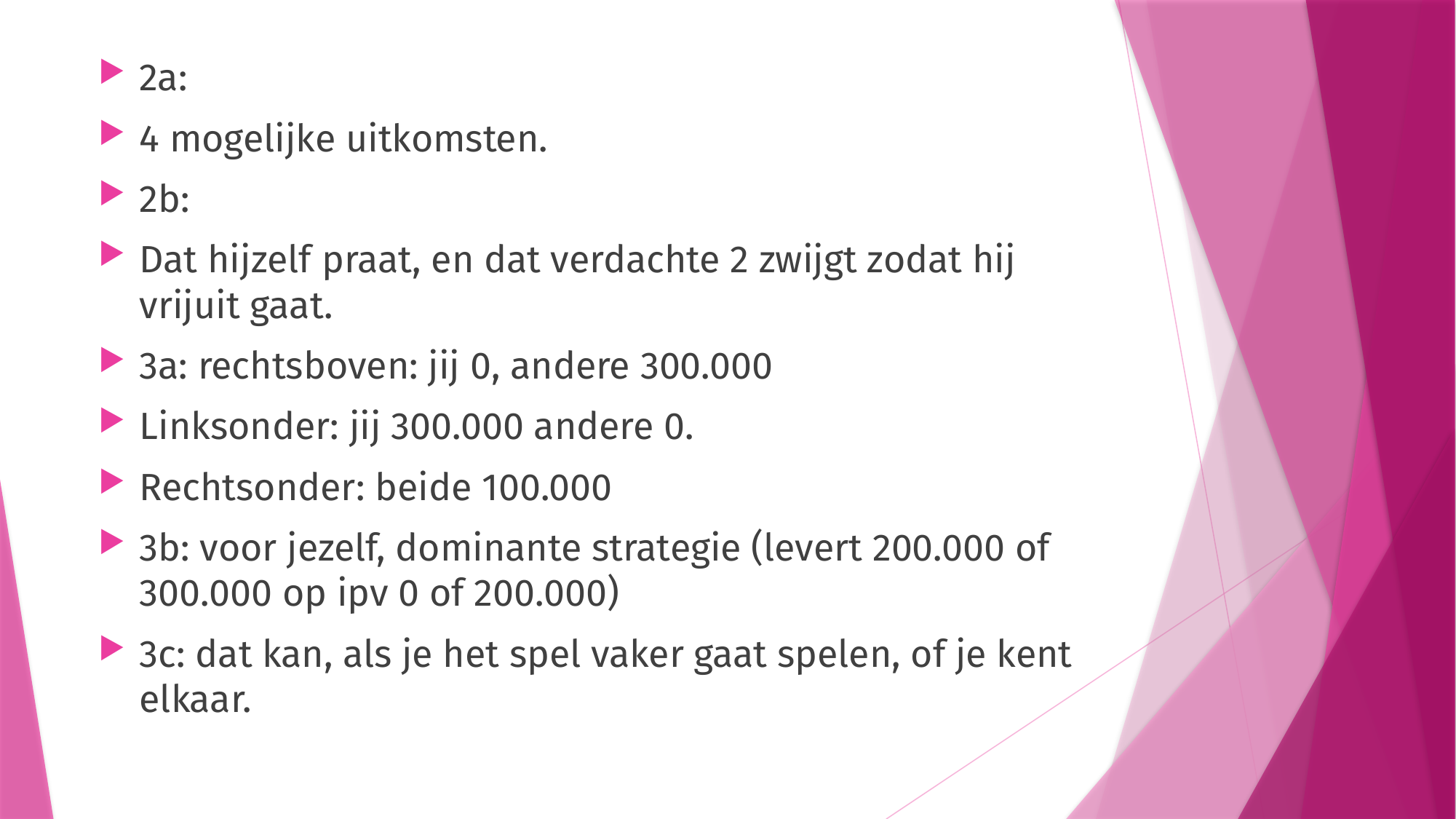

2a:
4 mogelijke uitkomsten.
2b:
Dat hijzelf praat, en dat verdachte 2 zwijgt zodat hij vrijuit gaat.
3a: rechtsboven: jij 0, andere 300.000
Linksonder: jij 300.000 andere 0.
Rechtsonder: beide 100.000
3b: voor jezelf, dominante strategie (levert 200.000 of 300.000 op ipv 0 of 200.000)
3c: dat kan, als je het spel vaker gaat spelen, of je kent elkaar.